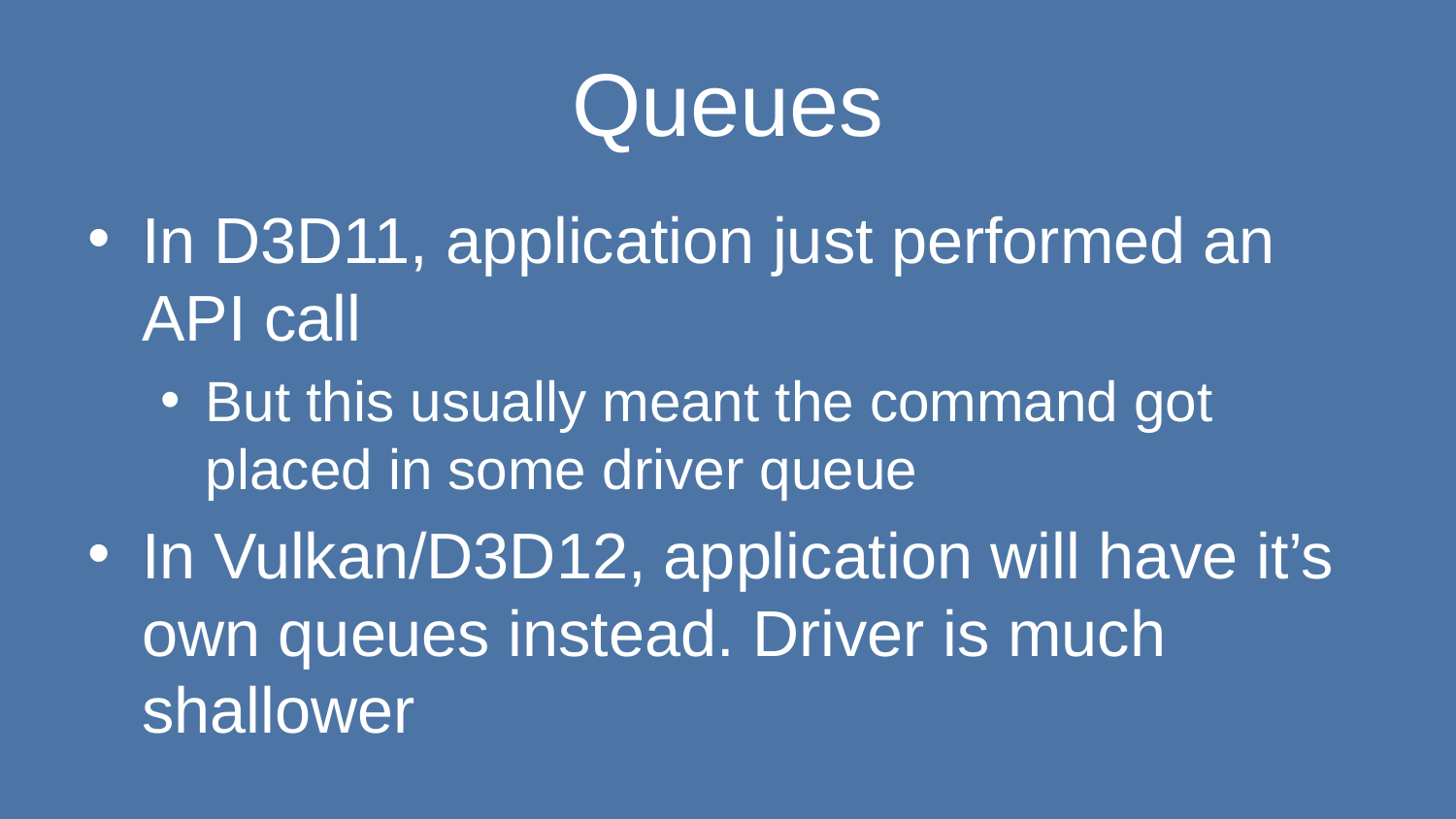

# Queues
In D3D11, application just performed an API call
But this usually meant the command got placed in some driver queue
In Vulkan/D3D12, application will have it’s own queues instead. Driver is much shallower